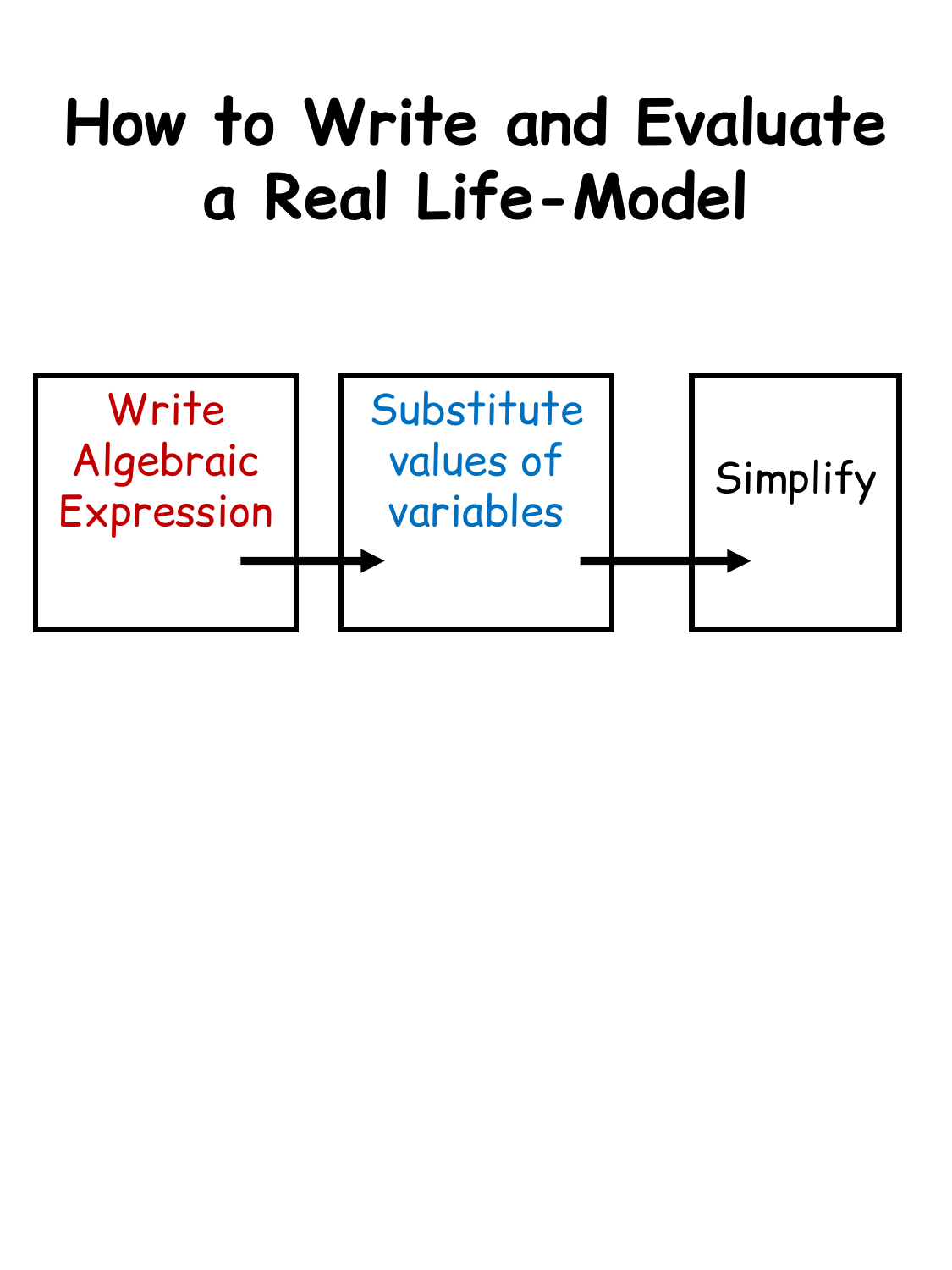

# How to Write and Evaluate a Real Life-Model
Write Algebraic Expression
Substitute values of variables

Simplify